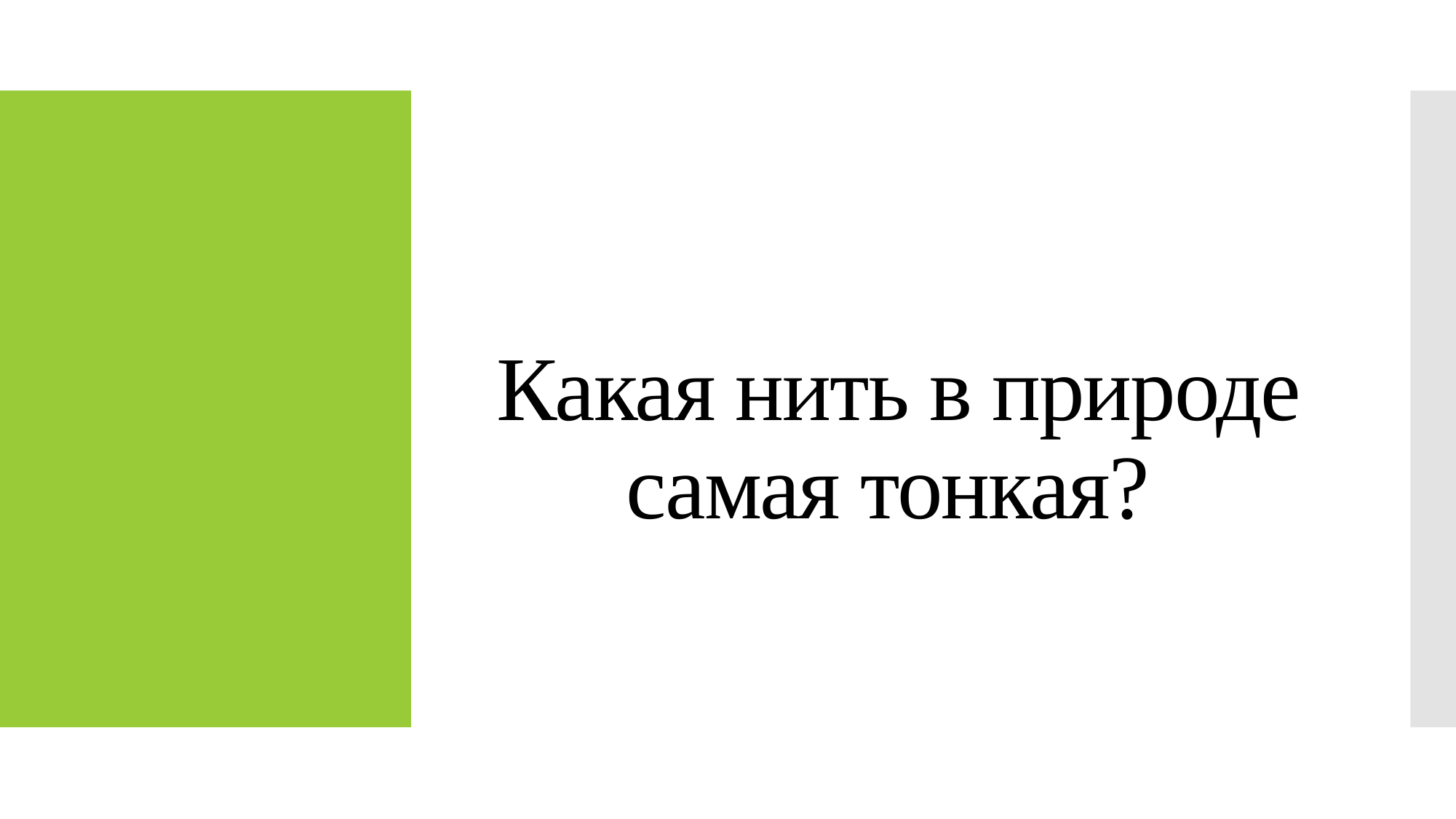

# Какая нить в природе самая тонкая?